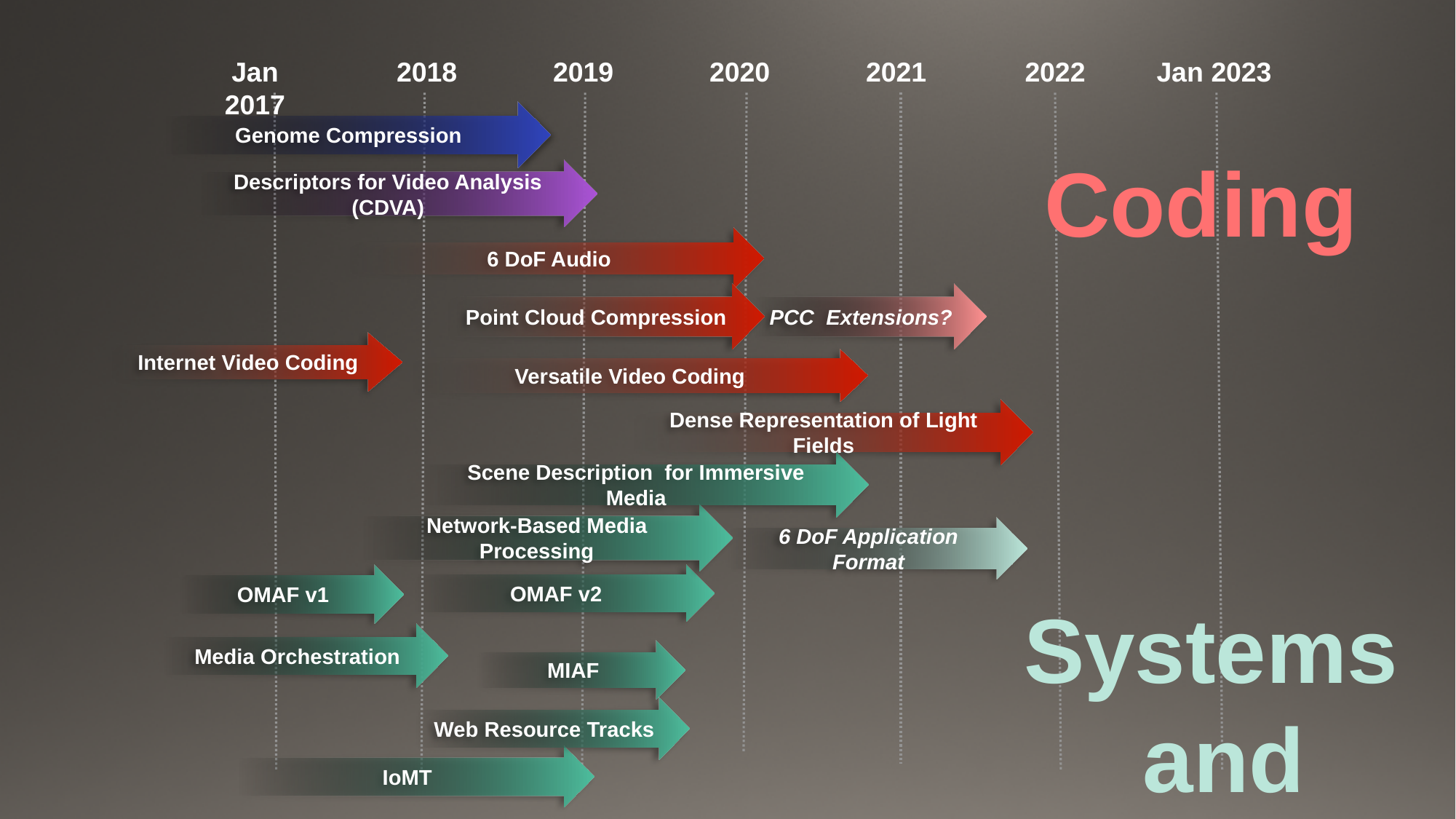

2018
2019
2020
2021
Jan 2017
2022
Jan 2023
Genome Compression
Coding
Descriptors for Video Analysis (CDVA)
6 DoF Audio
PCC  Extensions?
Point Cloud Compression
Internet Video Coding
Versatile Video Coding
Dense Representation of Light Fields
Scene Description  for Immersive Media
Network-Based Media Processing
6 DoF Application Format
OMAF v1
OMAF v2
Systems
and Tools
Media Orchestration
MIAF
Web Resource Tracks
IoMT